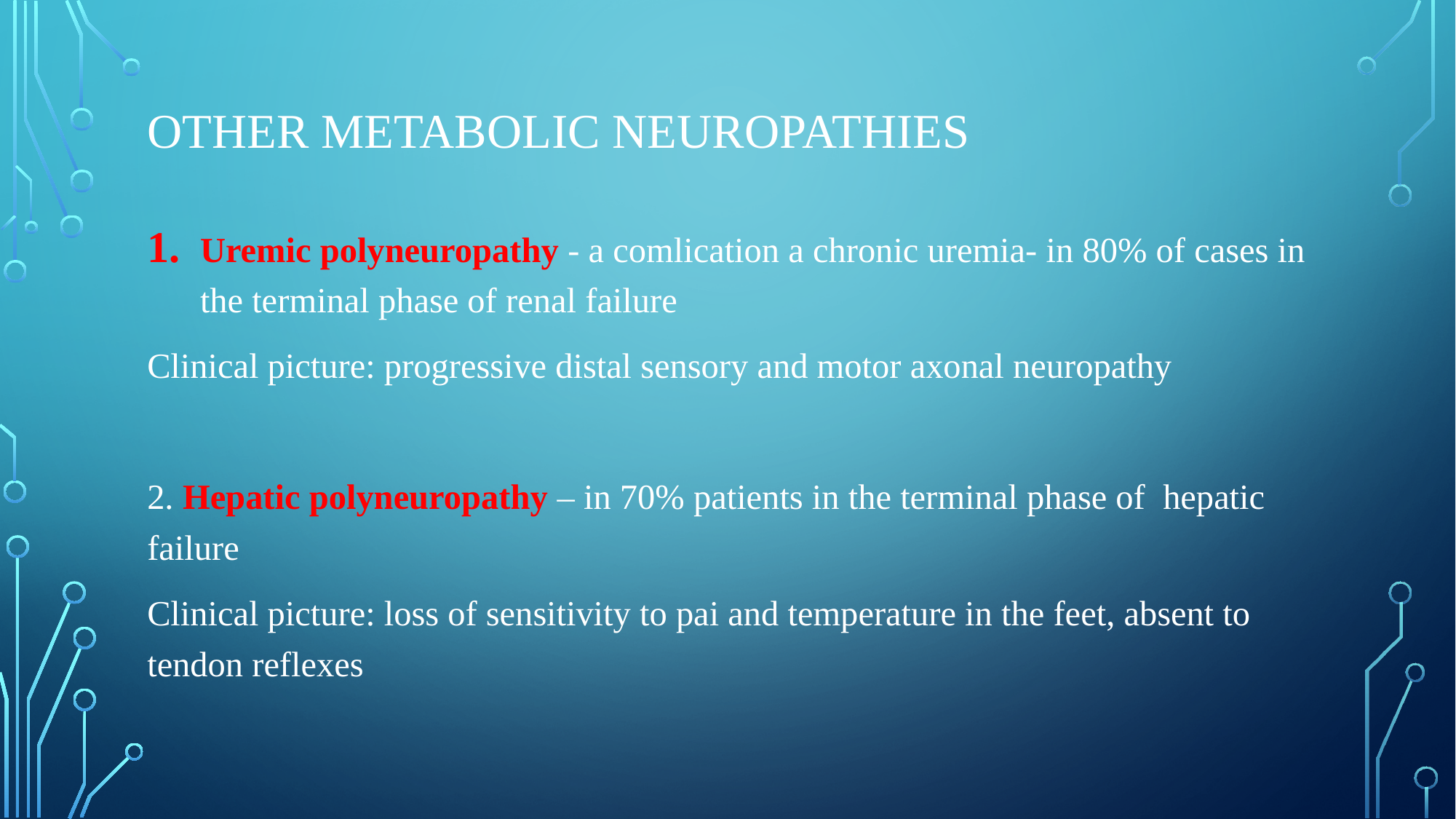

# Other metabolic neuropathies
Uremic polyneuropathy - a comlication a chronic uremia- in 80% of cases in the terminal phase of renal failure
Clinical picture: progressive distal sensory and motor axonal neuropathy

2. Hepatic polyneuropathy – in 70% patients in the terminal phase of  hepatic failure
Clinical picture: loss of sensitivity to pai and temperature in the feet, absent to tendon reflexes